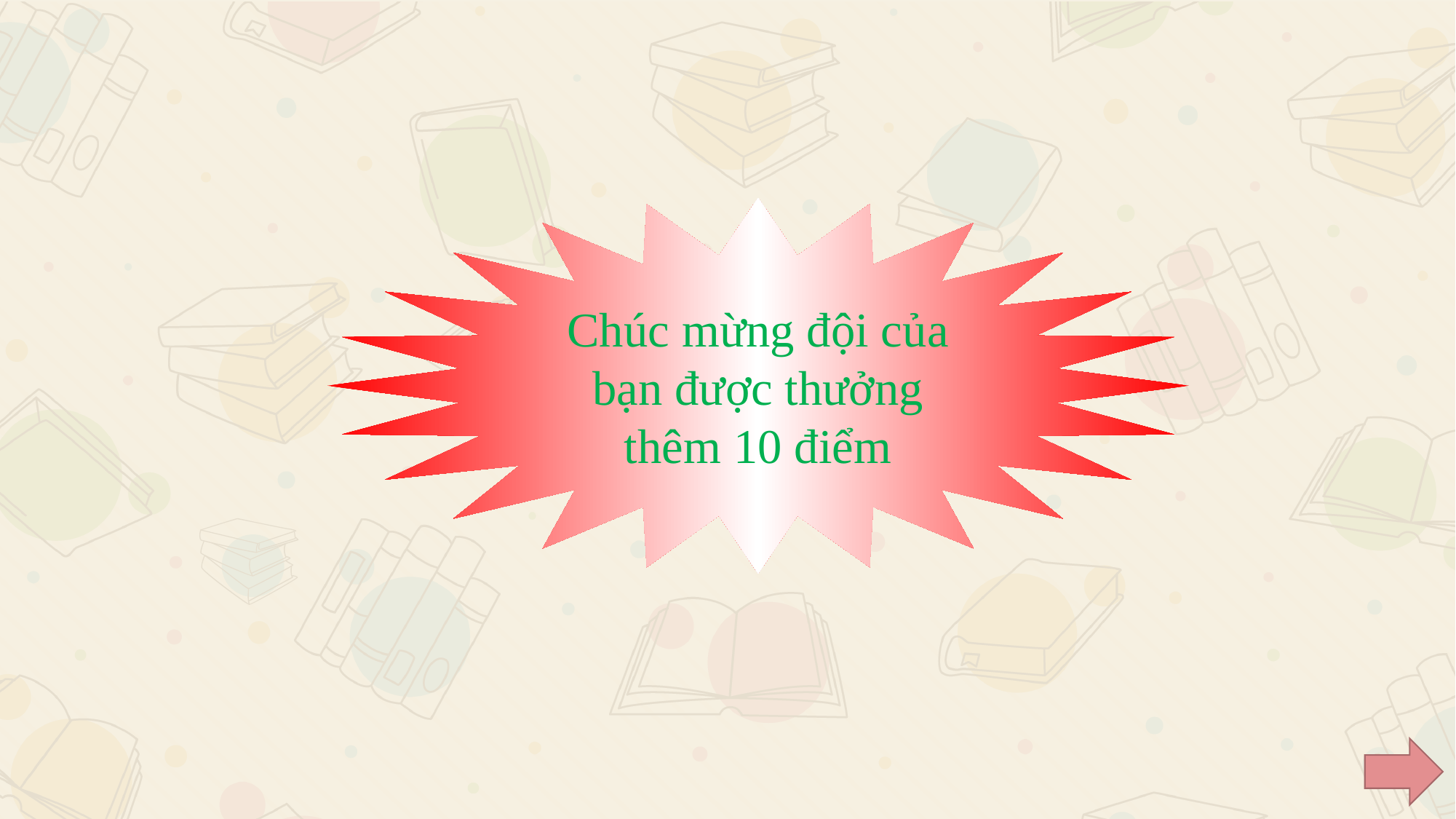

#
Chúc mừng đội của bạn được thưởng thêm 10 điểm